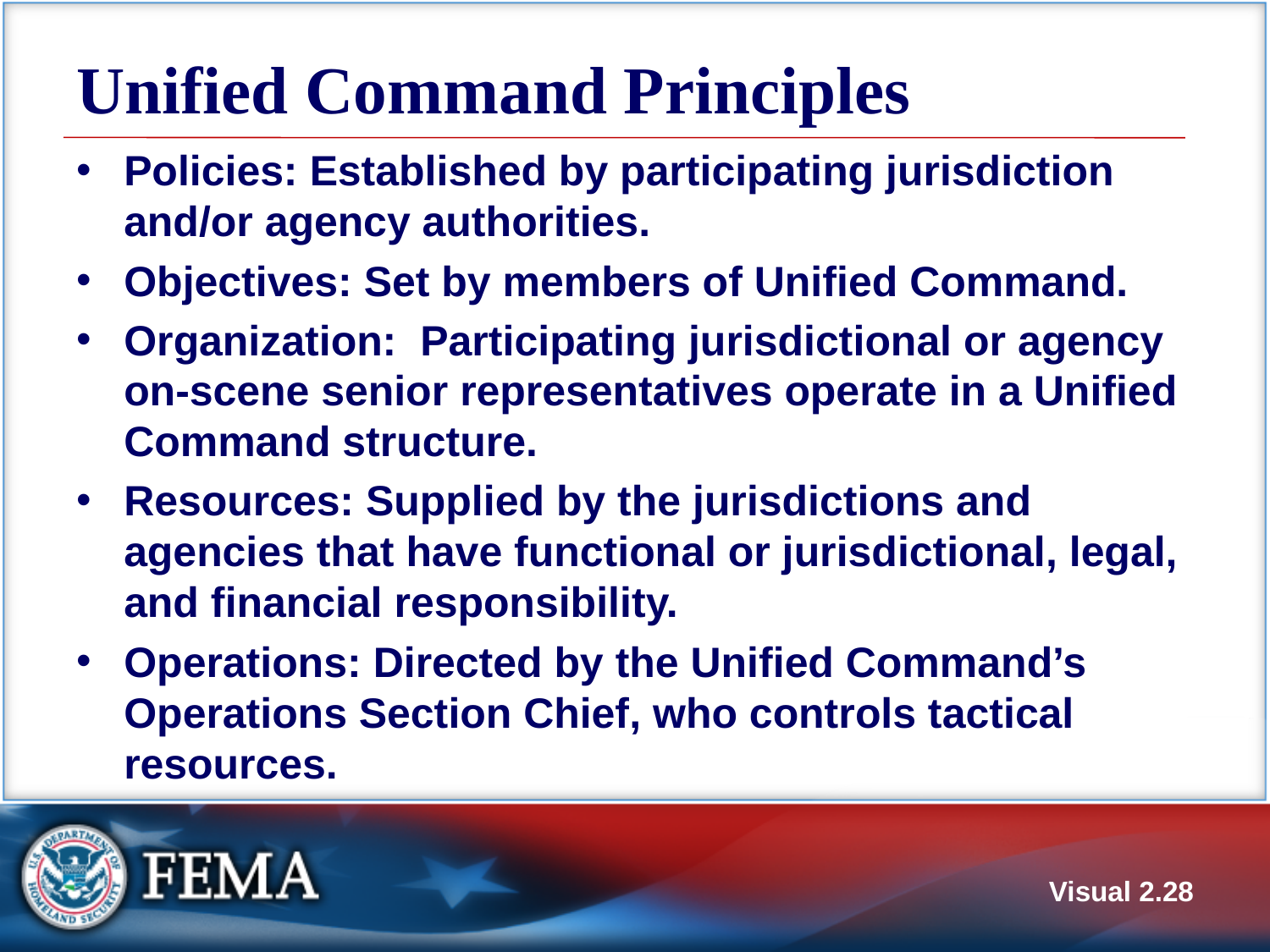

# Unified Command Principles
Policies: Established by participating jurisdiction and/or agency authorities.
Objectives: Set by members of Unified Command.
Organization:  Participating jurisdictional or agency on-scene senior representatives operate in a Unified Command structure.
Resources: Supplied by the jurisdictions and agencies that have functional or jurisdictional, legal, and financial responsibility.
Operations: Directed by the Unified Command’s Operations Section Chief, who controls tactical resources.
Visual 2.28